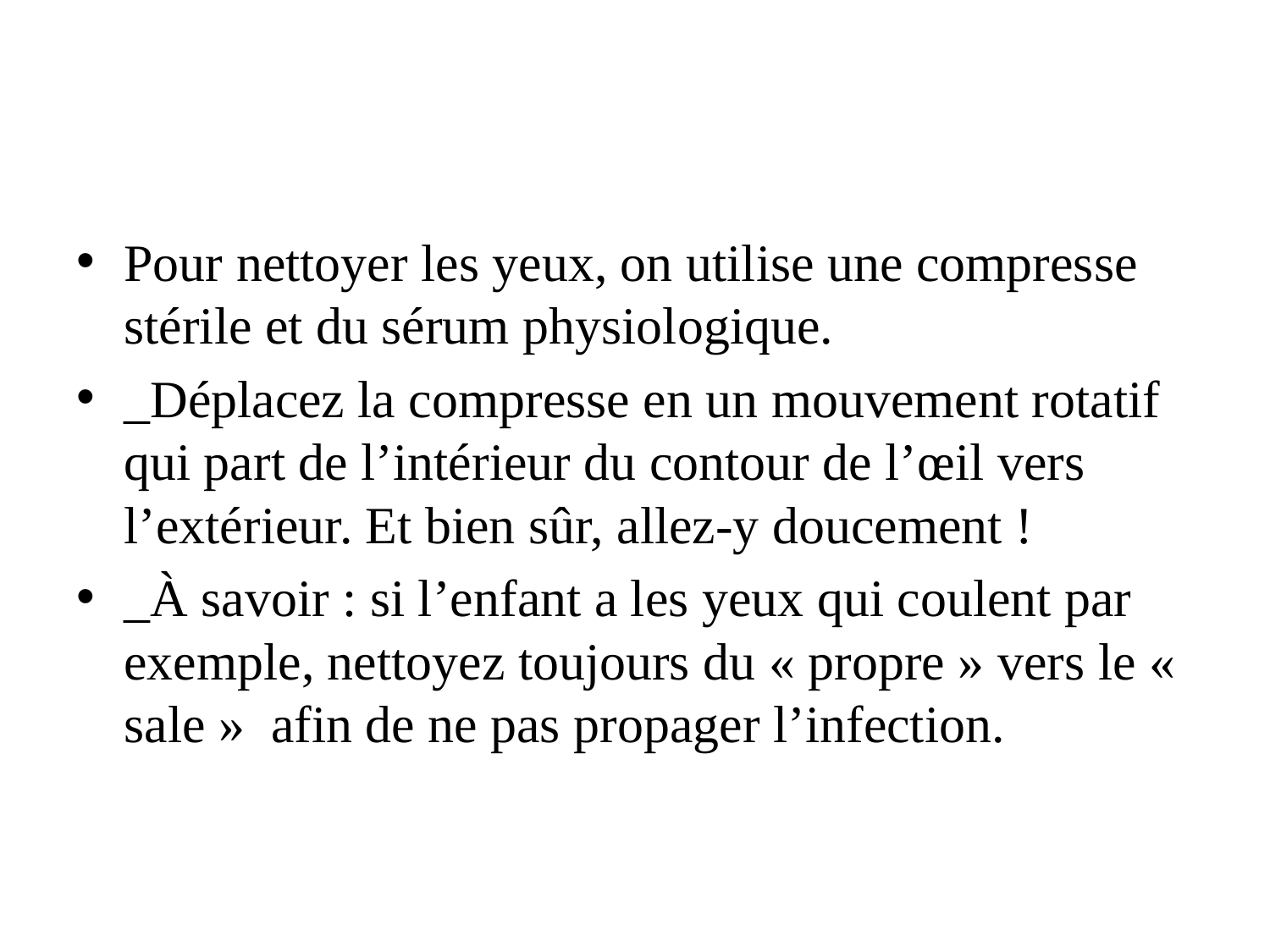

#
Pour nettoyer les yeux, on utilise une compresse stérile et du sérum physiologique.
_Déplacez la compresse en un mouvement rotatif qui part de l’intérieur du contour de l’œil vers l’extérieur. Et bien sûr, allez-y doucement !
_À savoir : si l’enfant a les yeux qui coulent par exemple, nettoyez toujours du « propre » vers le « sale »  afin de ne pas propager l’infection.